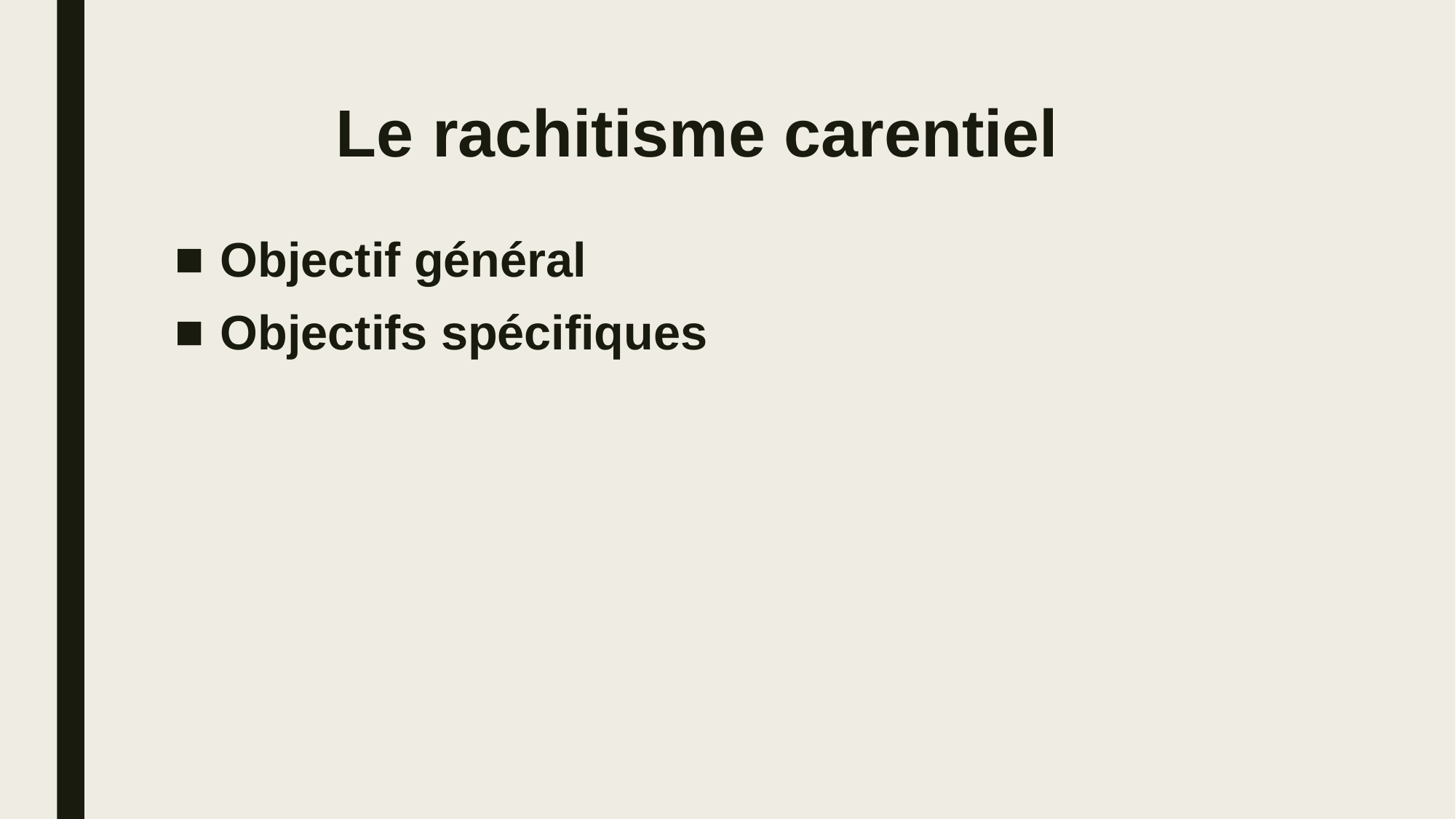

# Le rachitisme carentiel
Objectif général
Objectifs spécifiques